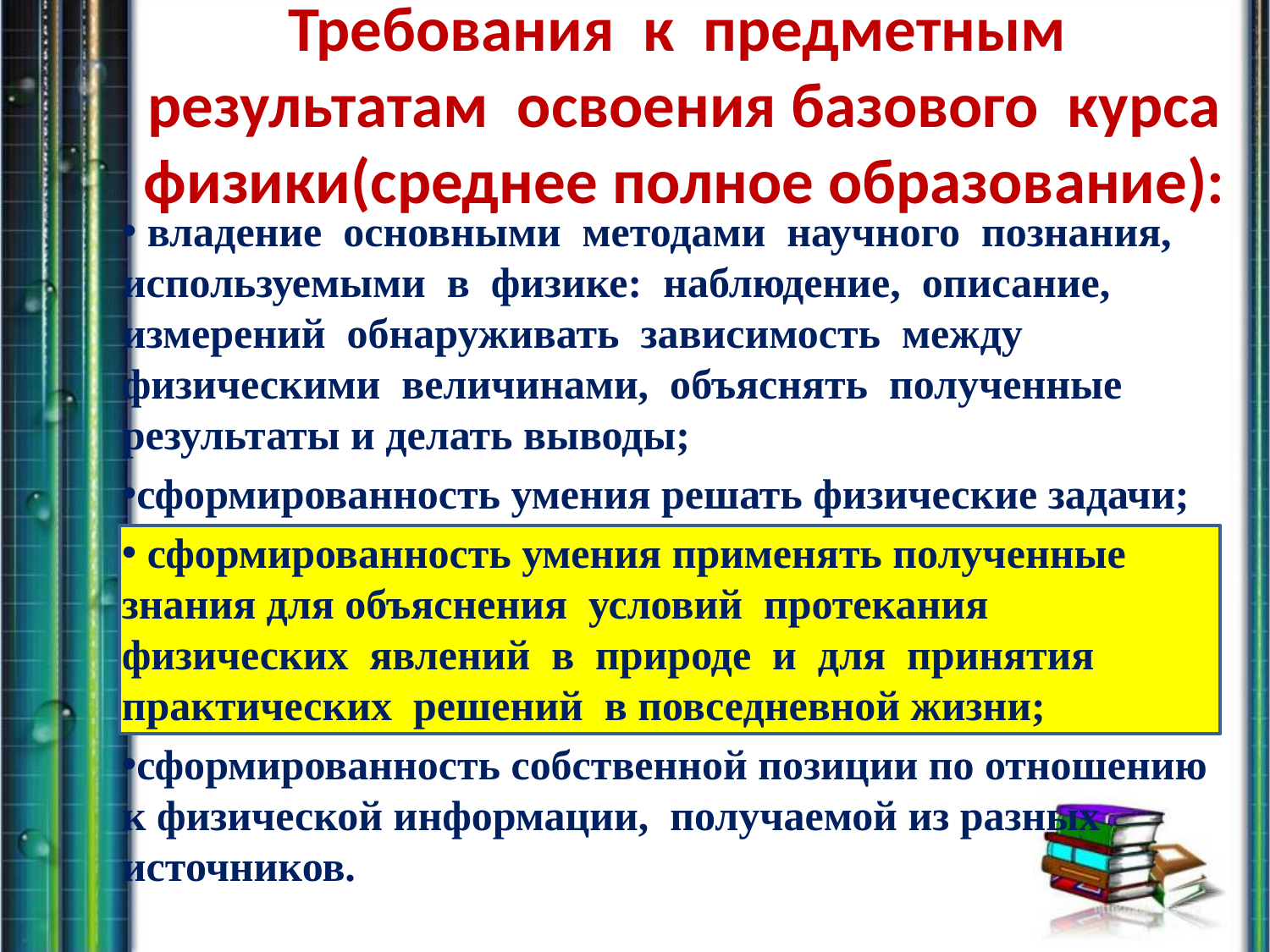

# Требования  к  предметным  результатам  освоения базового  курса физики(среднее полное образование):
 владение  основными  методами  научного  познания,  используемыми  в  физике:  наблюдение,  описание, измерений  обнаруживать  зависимость  между  физическими  величинами,  объяснять  полученные результаты и делать выводы;
сформированность умения решать физические задачи;
 сформированность умения применять полученные знания для объяснения  условий  протекания  физических  явлений  в  природе  и  для  принятия  практических  решений  в повседневной жизни;
сформированность собственной позиции по отношению к физической информации,  получаемой из разных источников.